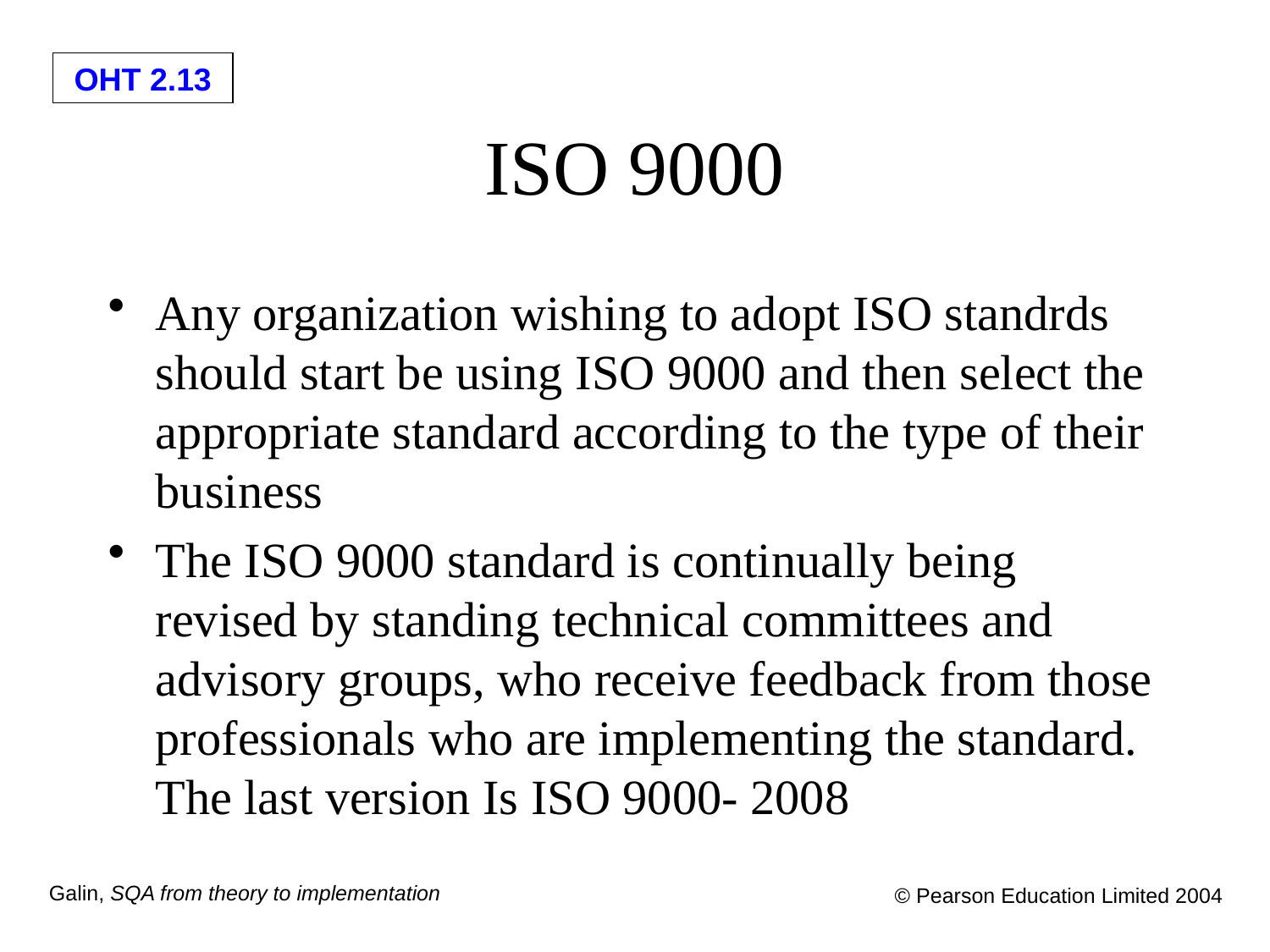

# ISO 9000
Any organization wishing to adopt ISO standrds should start be using ISO 9000 and then select the appropriate standard according to the type of their business
The ISO 9000 standard is continually being revised by standing technical committees and advisory groups, who receive feedback from those professionals who are implementing the standard. The last version Is ISO 9000- 2008